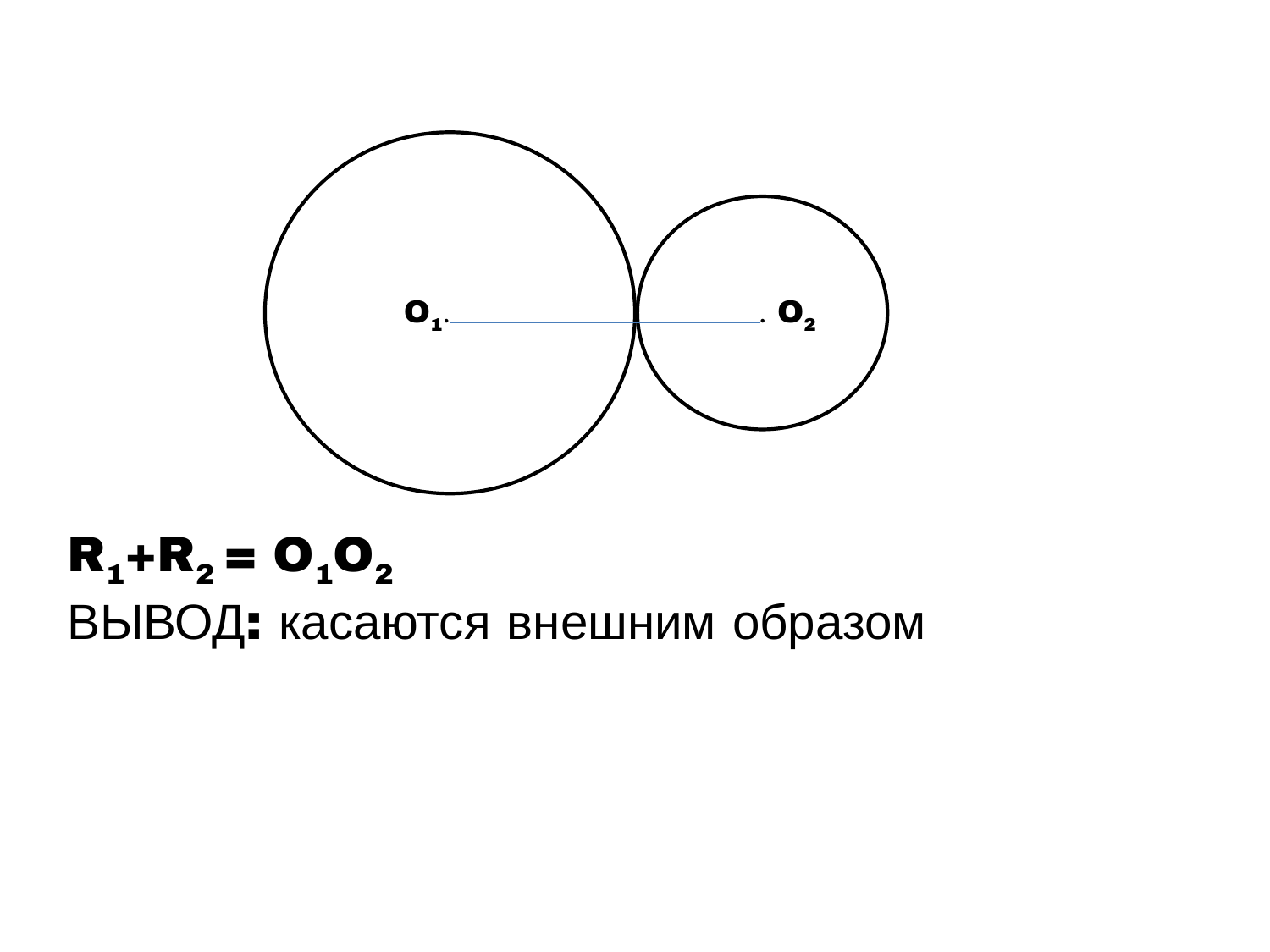

#
          O1.
          . O2
R1+R2 = O1O2
ВЫВОД: касаются внешним образом